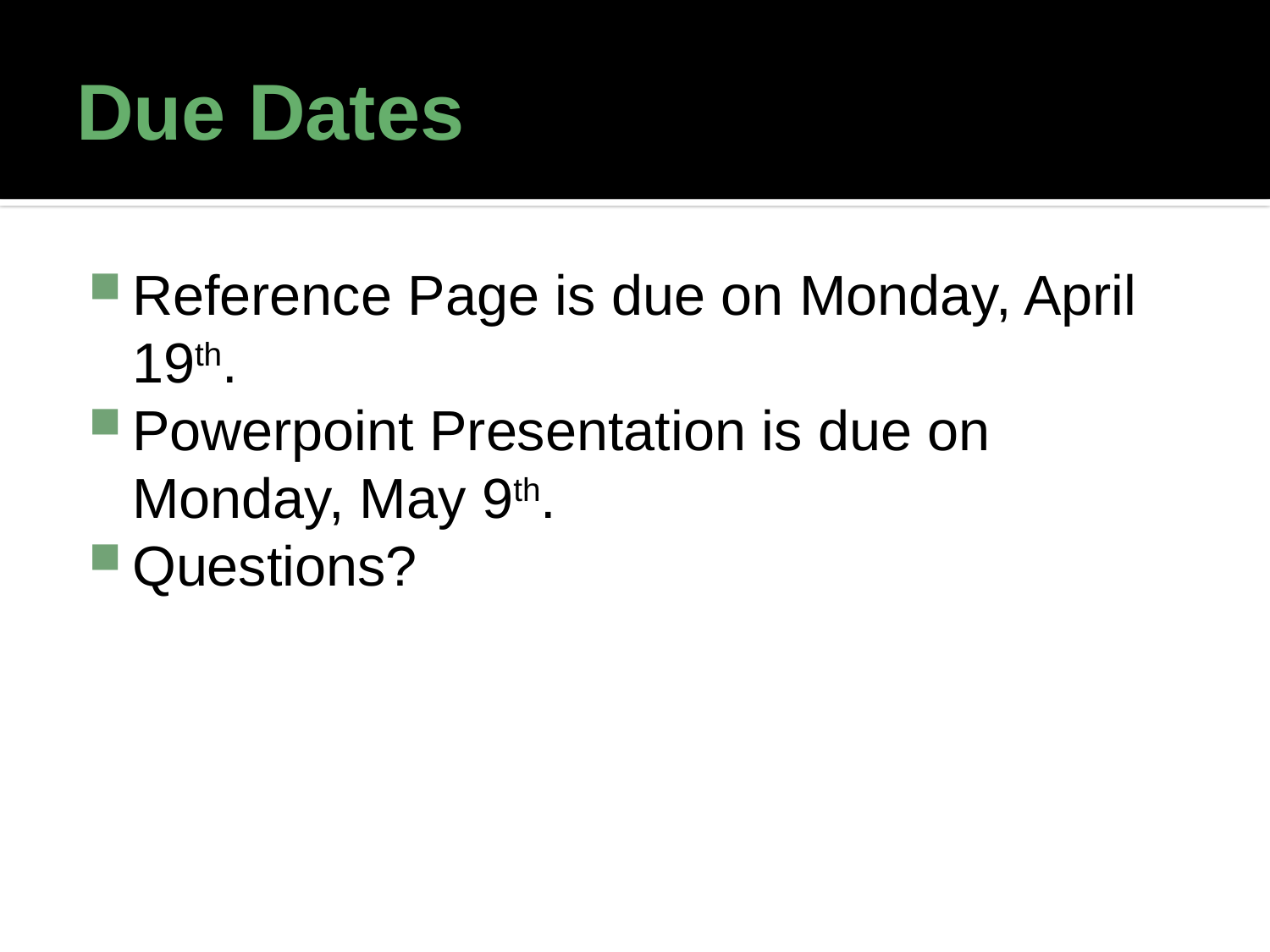

# Due Dates
Reference Page is due on Monday, April 19th.
Powerpoint Presentation is due on Monday, May 9th.
Questions?